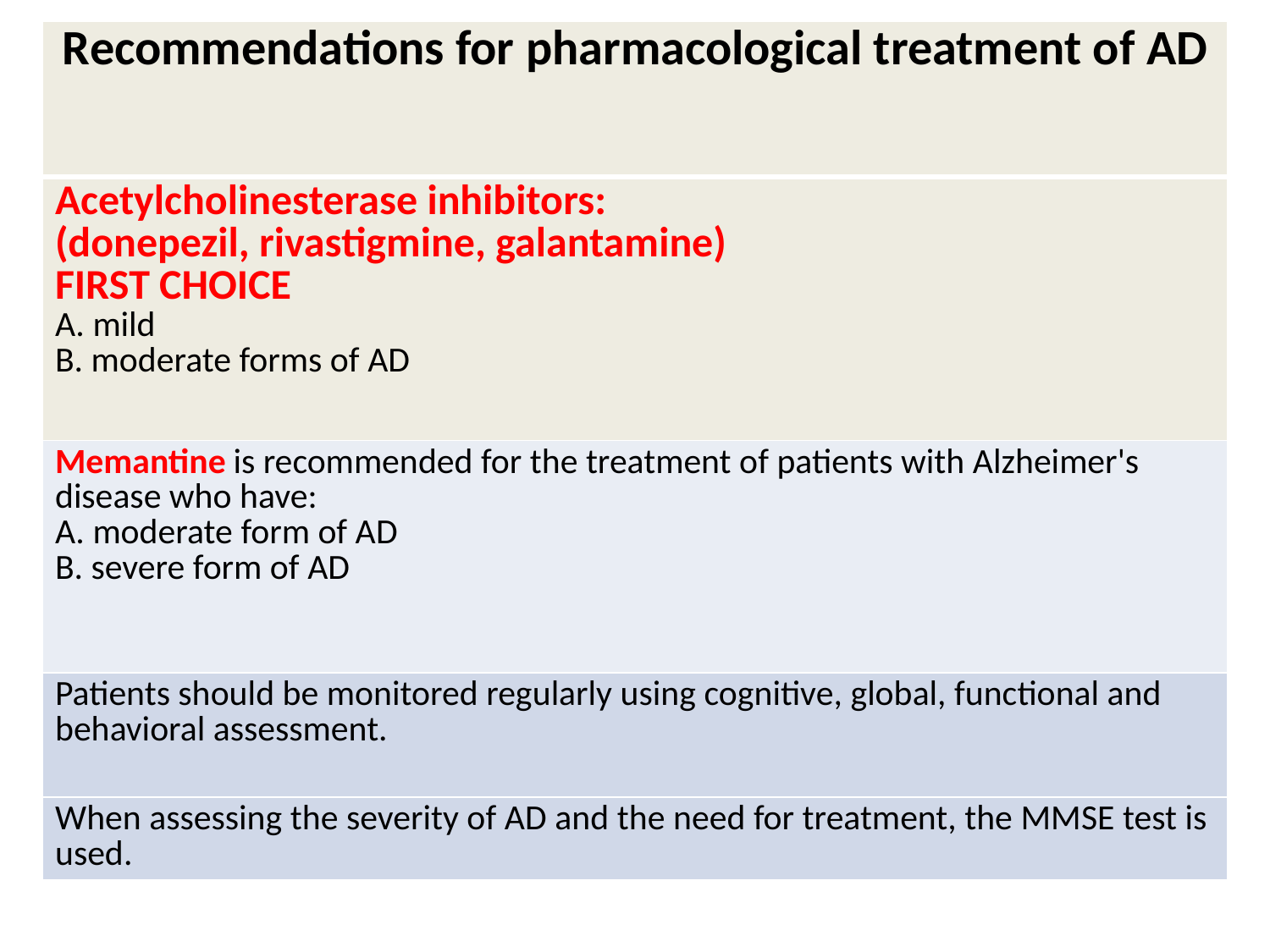

| Recommendations for pharmacological treatment of AD |
| --- |
| Acetylcholinesterase inhibitors: (donepezil, rivastigmine, galantamine) FIRST CHOICE A. mild B. moderate forms of AD |
| Memantine is recommended for the treatment of patients with Alzheimer's disease who have: A. moderate form of AD B. severe form of AD |
| Patients should be monitored regularly using cognitive, global, functional and behavioral assessment. |
| When assessing the severity of AD and the need for treatment, the MMSE test is used. |